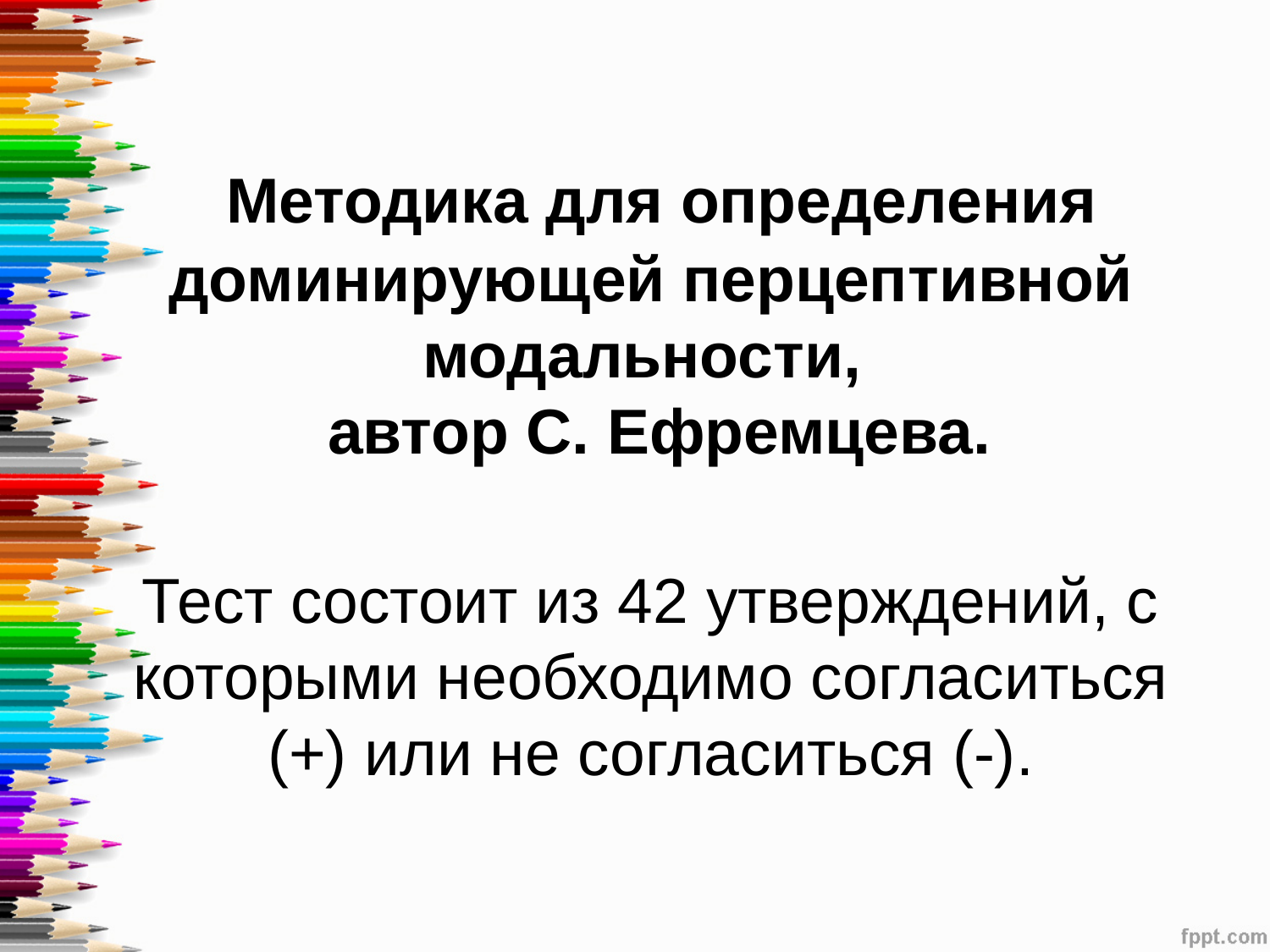

# Методика для определения доминирующей перцептивной модальности, автор С. Ефремцева. Тест состоит из 42 утверждений, с которыми необходимо согласиться (+) или не согласиться (-).